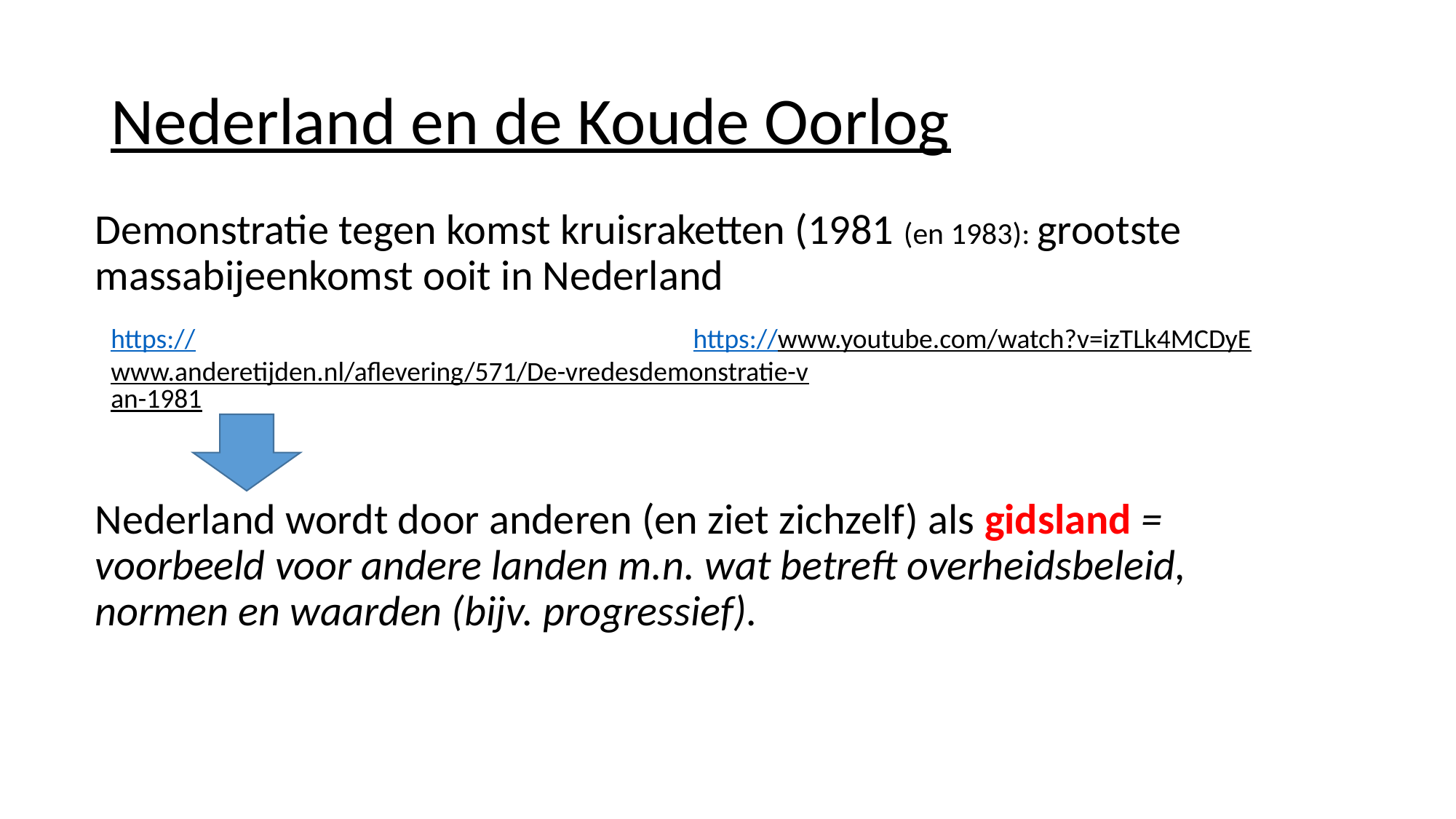

# Nederland en de Koude Oorlog
Demonstratie tegen komst kruisraketten (1981 (en 1983): grootste massabijeenkomst ooit in Nederland

Nederland wordt door anderen (en ziet zichzelf) als gidsland = voorbeeld voor andere landen m.n. wat betreft overheidsbeleid, normen en waarden (bijv. progressief).

https://www.anderetijden.nl/aflevering/571/De-vredesdemonstratie-van-1981
https://www.youtube.com/watch?v=izTLk4MCDyE